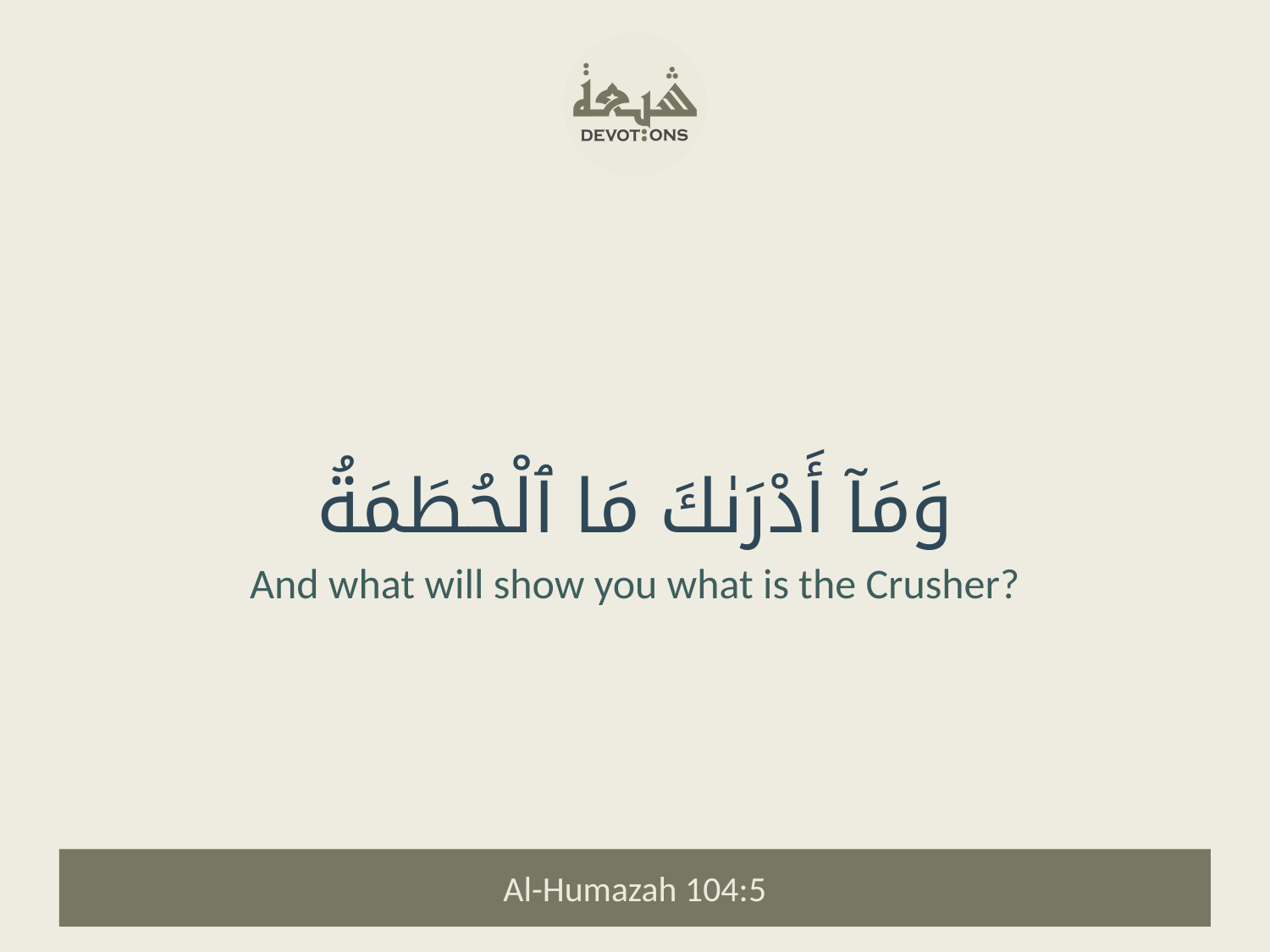

وَمَآ أَدْرَىٰكَ مَا ٱلْحُطَمَةُ
And what will show you what is the Crusher?
Al-Humazah 104:5